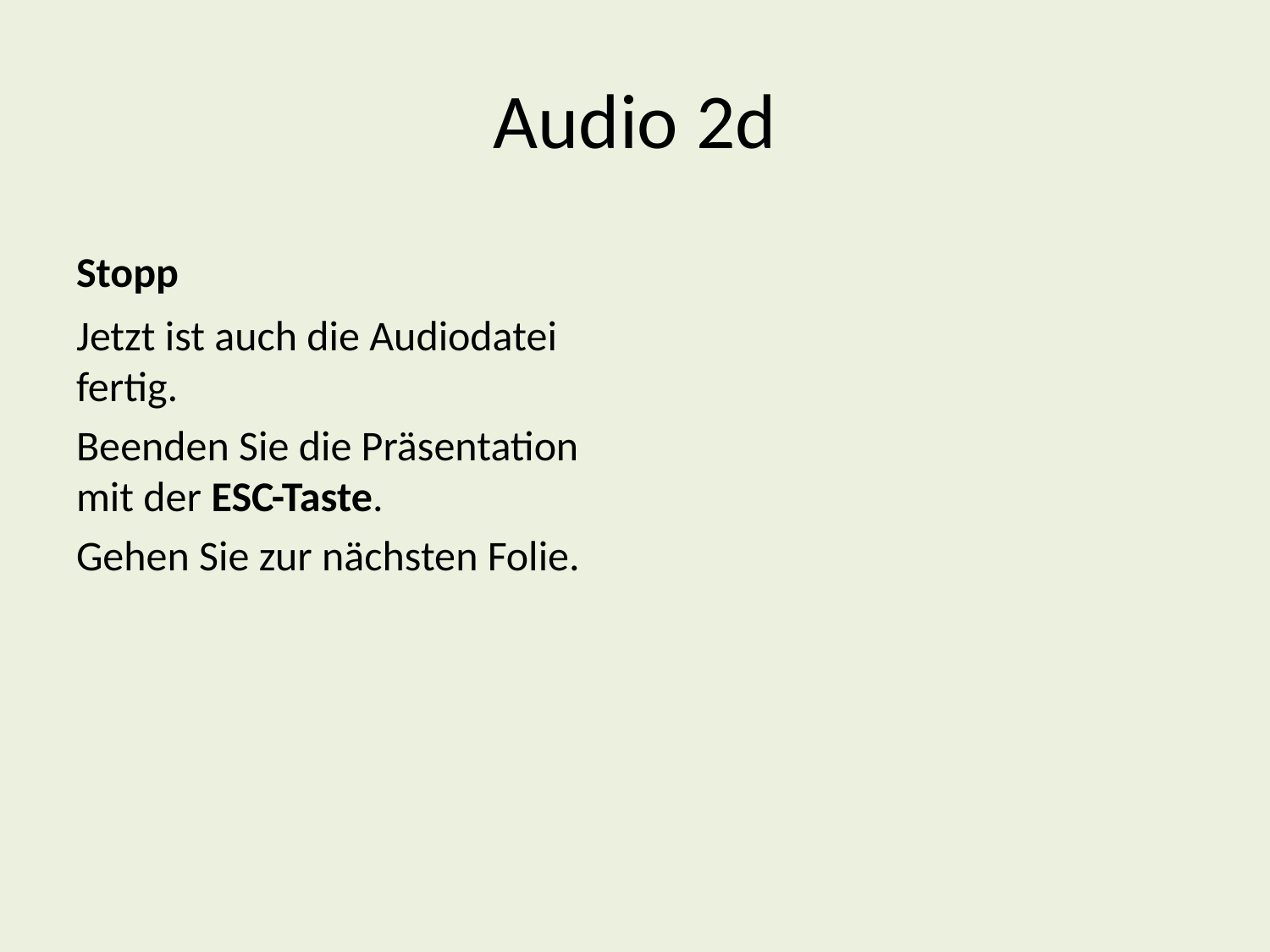

# Audio 2d
Stopp

Jetzt ist auch die Audiodatei fertig.
Beenden Sie die Präsentation mit der ESC-Taste.
Gehen Sie zur nächsten Folie.